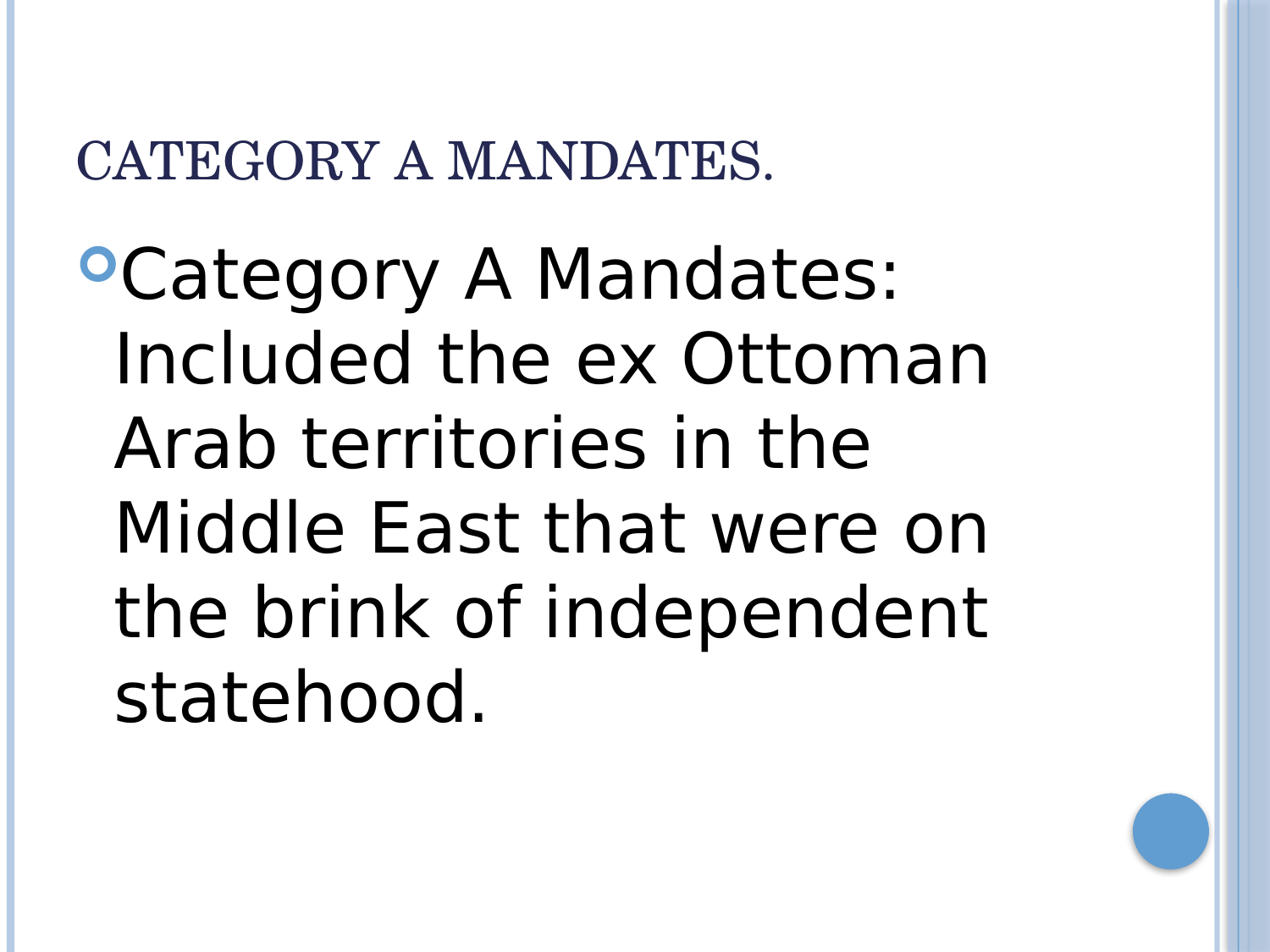

# Category A Mandates.
Category A Mandates: Included the ex Ottoman Arab territories in the Middle East that were on the brink of independent statehood.